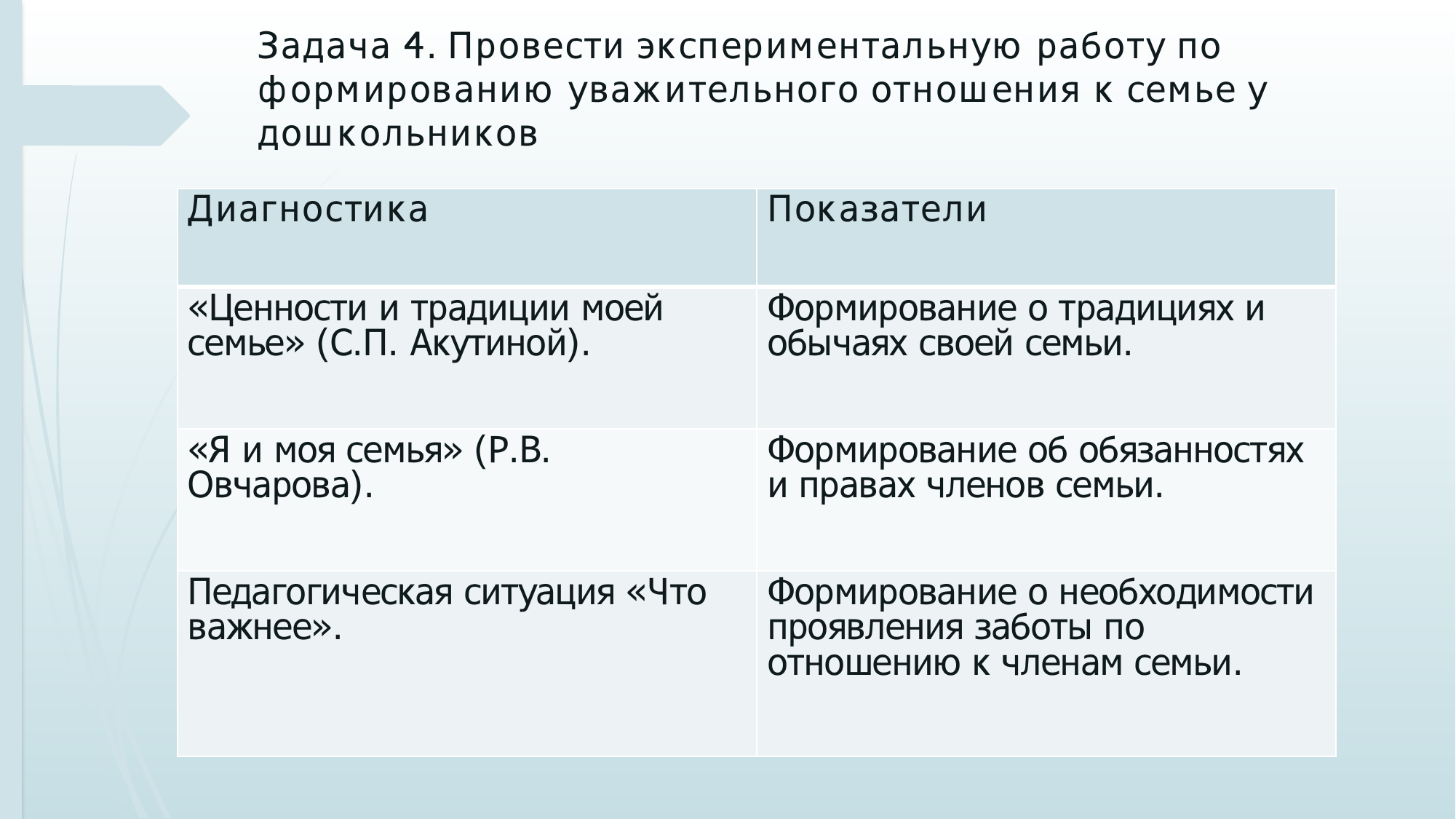

Задача 4. Провести экспериментальную работу по формированию уважительного отношения к семье у дошкольников
| Диагностика | Показатели |
| --- | --- |
| «Ценности и традиции моей семье» (С.П. Акутиной). | Формирование о традициях и обычаях своей семьи. |
| «Я и моя семья» (Р.В. Овчарова). | Формирование об обязанностях и правах членов семьи. |
| Педагогическая ситуация «Что важнее». | Формирование о необходимости проявления заботы по отношению к членам семьи. |